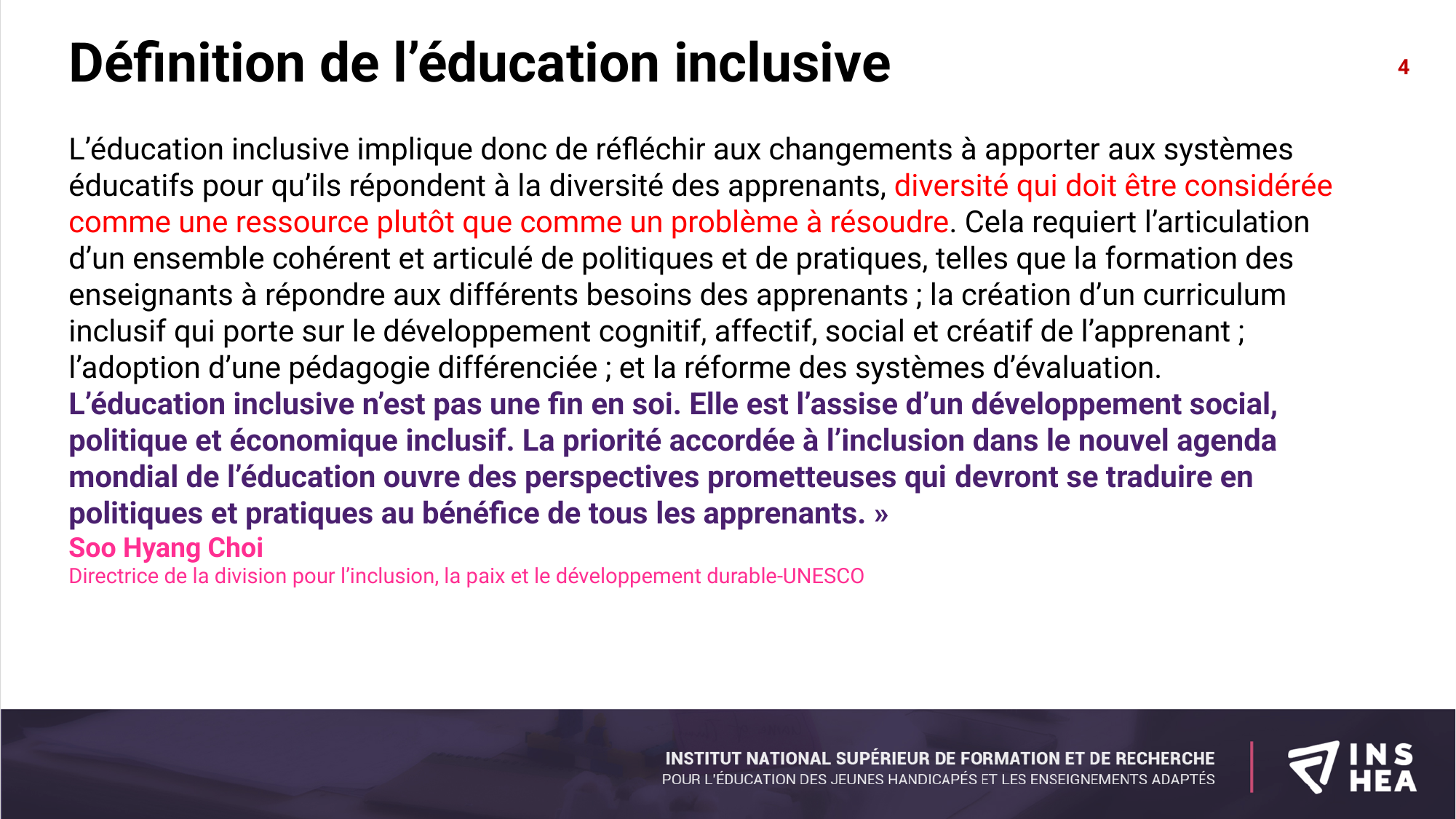

# Définition de l’éducation inclusive
4
L’éducation inclusive implique donc de réfléchir aux changements à apporter aux systèmes éducatifs pour qu’ils répondent à la diversité des apprenants, diversité qui doit être considérée comme une ressource plutôt que comme un problème à résoudre. Cela requiert l’articulation d’un ensemble cohérent et articulé de politiques et de pratiques, telles que la formation des enseignants à répondre aux différents besoins des apprenants ; la création d’un curriculum inclusif qui porte sur le développement cognitif, affectif, social et créatif de l’apprenant ; l’adoption d’une pédagogie différenciée ; et la réforme des systèmes d’évaluation.
L’éducation inclusive n’est pas une fin en soi. Elle est l’assise d’un développement social, politique et économique inclusif. La priorité accordée à l’inclusion dans le nouvel agenda mondial de l’éducation ouvre des perspectives prometteuses qui devront se traduire en politiques et pratiques au bénéfice de tous les apprenants. »
Soo Hyang Choi
Directrice de la division pour l’inclusion, la paix et le développement durable-UNESCO